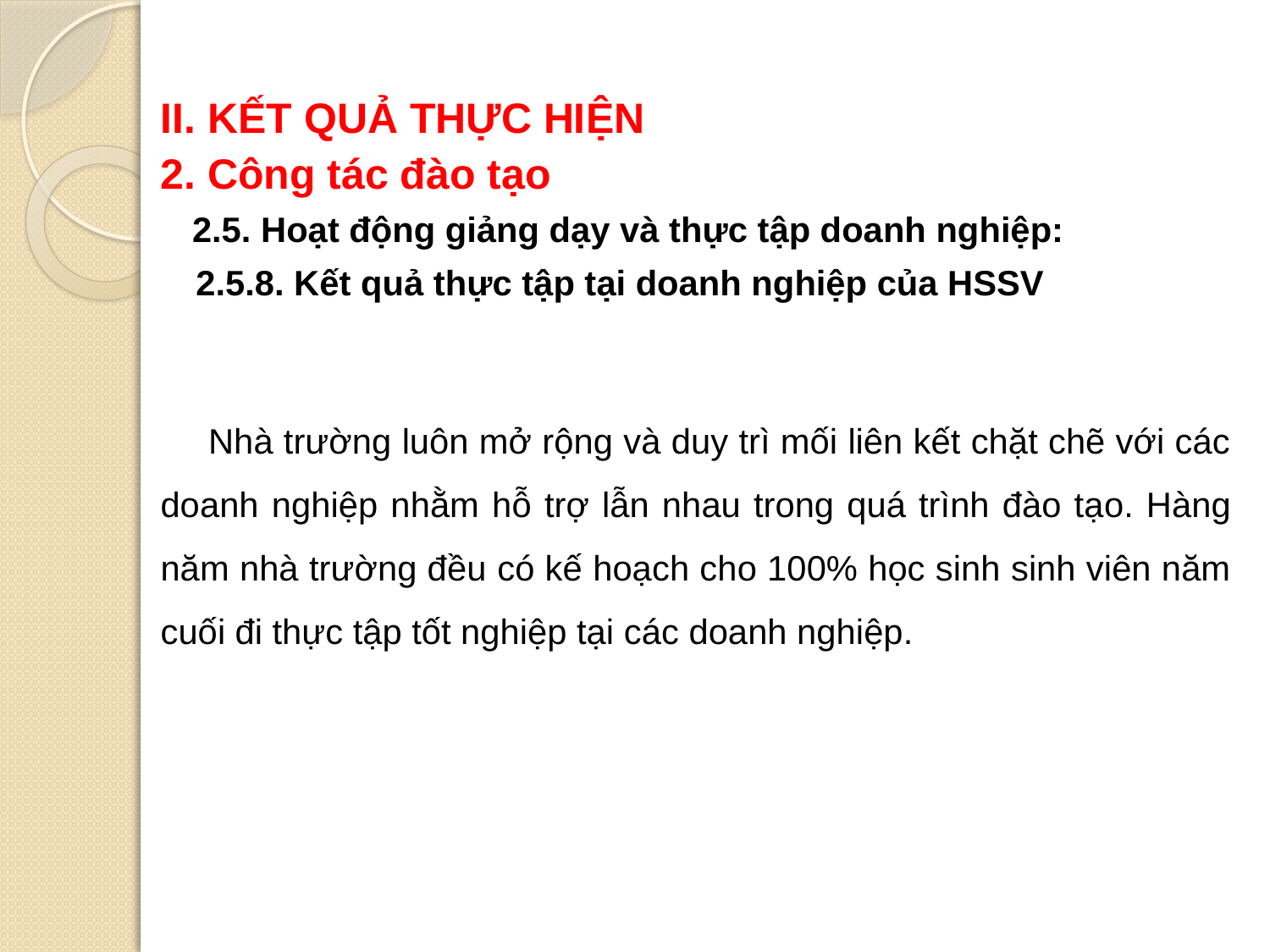

II. KẾT QUẢ THỰC HIỆN
2. Công tác đào tạo
2.5. Hoạt động giảng dạy và thực tập doanh nghiệp:
2.5.8. Kết quả thực tập tại doanh nghiệp của HSSV
Nhà trường luôn mở rộng và duy trì mối liên kết chặt chẽ với các doanh nghiệp nhằm hỗ trợ lẫn nhau trong quá trình đào tạo. Hàng năm nhà trường đều có kế hoạch cho 100% học sinh sinh viên năm cuối đi thực tập tốt nghiệp tại các doanh nghiệp.